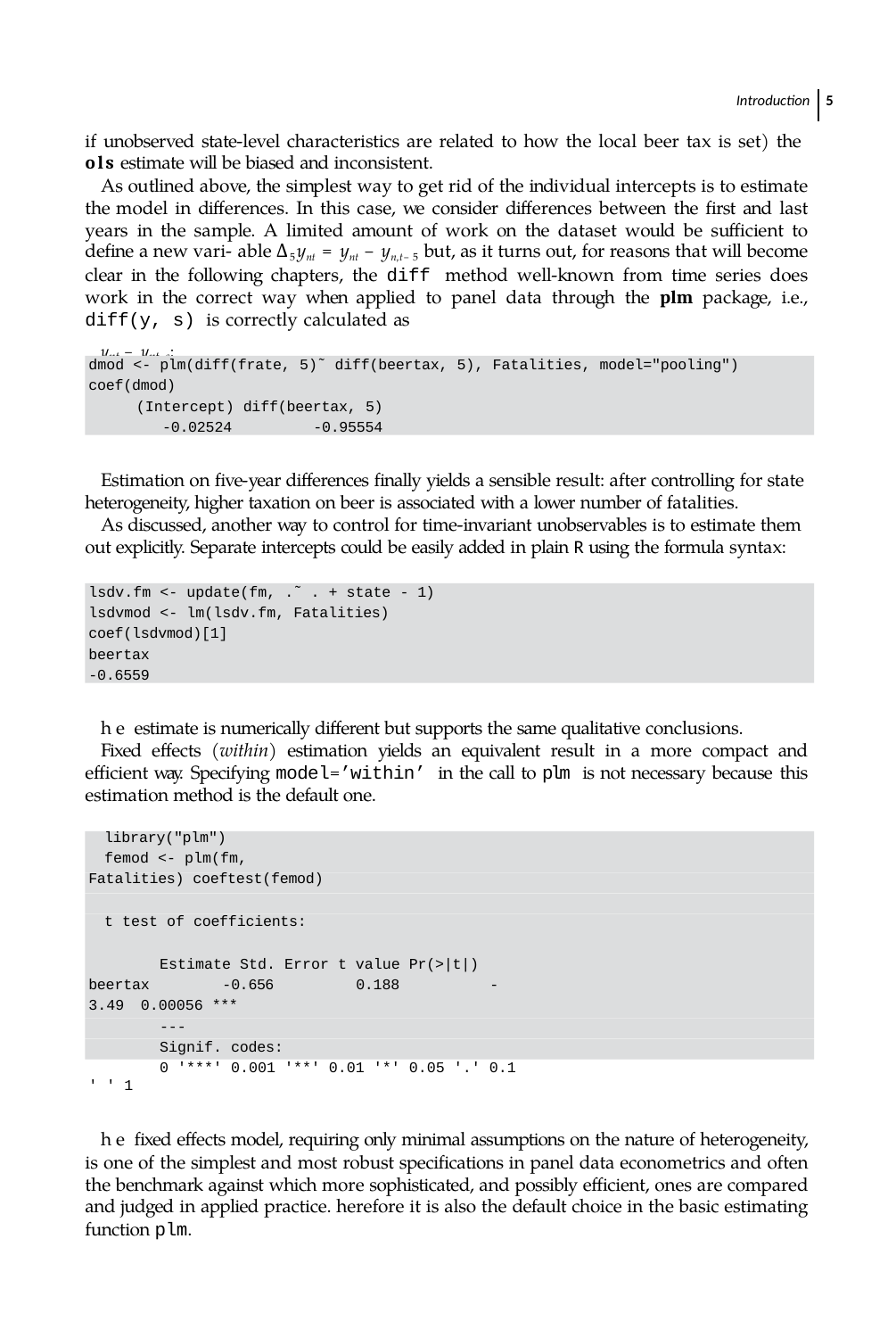

Introduction  5

if unobserved state-level characteristics are related to how the local beer tax is set) the
ols estimate will be biased and inconsistent.
As outlined above, the simplest way to get rid of the individual intercepts is to estimate the model in differences. In this case, we consider differences between the ﬁrst and last years in the sample. A limited amount of work on the dataset would be suﬃcient to deﬁne a new vari- able Δ5ynt  = ynt  – yn,t–5  but, as it turns out, for reasons that will become clear in the following chapters, the diff method well-known from time series does work in the correct way when applied to panel data through the plm package, i.e., diff(y, s) is correctly calculated as
ynt – ynt–s:

dmod <- plm(diff(frate, 5) ̃ diff(beertax, 5), Fatalities, model="pooling")
coef(dmod)
(Intercept) diff(beertax, 5)
-0.02524	-0.95554
Estimation on ﬁve-year differences ﬁnally yields a sensible result: after controlling for state heterogeneity, higher taxation on beer is associated with a lower number of fatalities.
As discussed, another way to control for time-invariant unobservables is to estimate them out explicitly. Separate intercepts could be easily added in plain R using the formula syntax:
lsdv.fm <- update(fm, . ̃ . + state - 1)
lsdvmod <- lm(lsdv.fm, Fatalities) coef(lsdvmod)[1]
beertax
-0.6559
he estimate is numerically different but supports the same qualitative conclusions.
Fixed effects (within) estimation yields an equivalent result in a more compact and eﬃcient way. Specifying model=’within’ in the call to plm is not necessary because this estimation method is the default one.

library("plm")
femod <- plm(fm, Fatalities) coeftest(femod)

t test of coefficients:

Estimate Std. Error t value Pr(>|t|) beertax	-0.656	0.188	-3.49 0.00056 ***
---
Signif. codes:
0 '***' 0.001 '**' 0.01 '*' 0.05 '.' 0.1 ' ' 1

he ﬁxed effects model, requiring only minimal assumptions on the nature of heterogeneity, is one of the simplest and most robust speciﬁcations in panel data econometrics and often the benchmark against which more sophisticated, and possibly eﬃcient, ones are compared and judged in applied practice. herefore it is also the default choice in the basic estimating function plm.